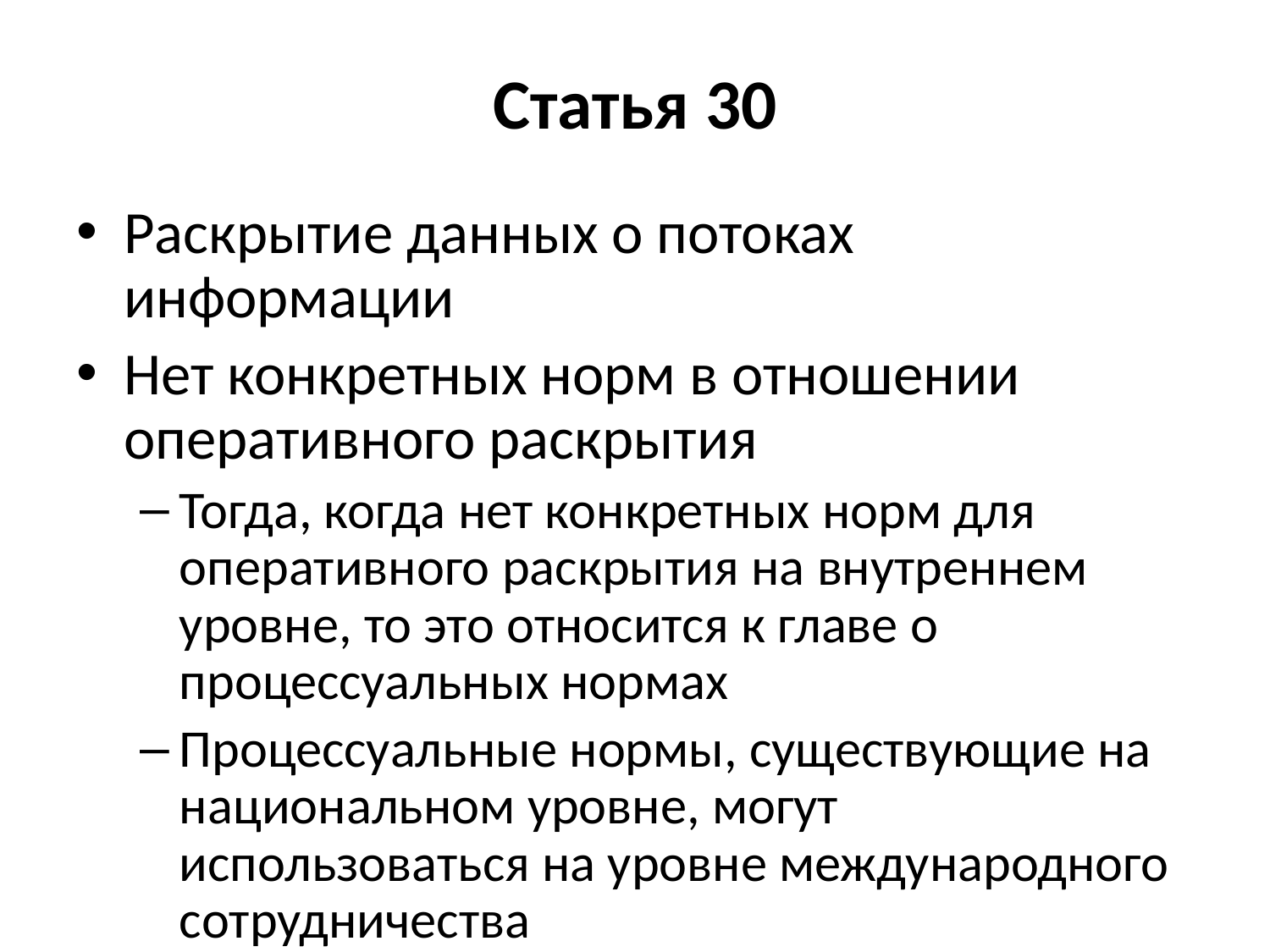

# Статья 30
Раскрытие данных о потоках информации
Нет конкретных норм в отношении оперативного раскрытия
Тогда, когда нет конкретных норм для оперативного раскрытия на внутреннем уровне, то это относится к главе о процессуальных нормах
Процессуальные нормы, существующие на национальном уровне, могут использоваться на уровне международного сотрудничества